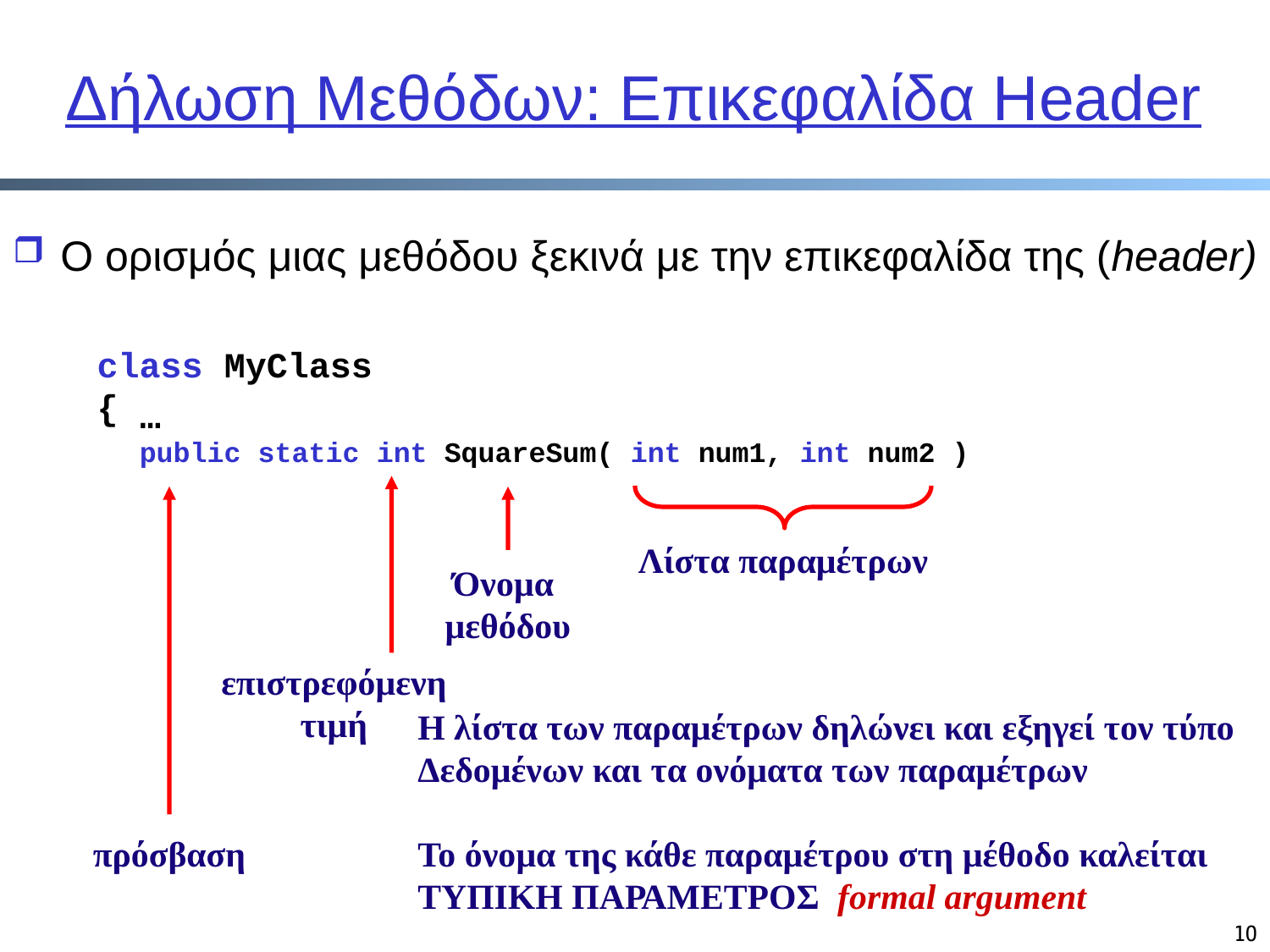

# Δήλωση Μεθόδων: Επικεφαλίδα Header
Ο ορισμός μιας μεθόδου ξεκινά με την επικεφαλίδα της (header)
class MyClass
{
  public static int SquareSum( int num1, int num2 )
…

Λίστα παραμέτρων
Όνομα
μεθόδου
επιστρεφόμενη
τιμή
Η λίστα των παραμέτρων δηλώνει και εξηγεί τον τύπο
Δεδομένων και τα ονόματα των παραμέτρων

Το όνομα της κάθε παραμέτρου στη μέθοδο καλείται
ΤΥΠΙΚΗ ΠΑΡΑΜΕΤΡΟΣ  formal argument
πρόσβαση
10